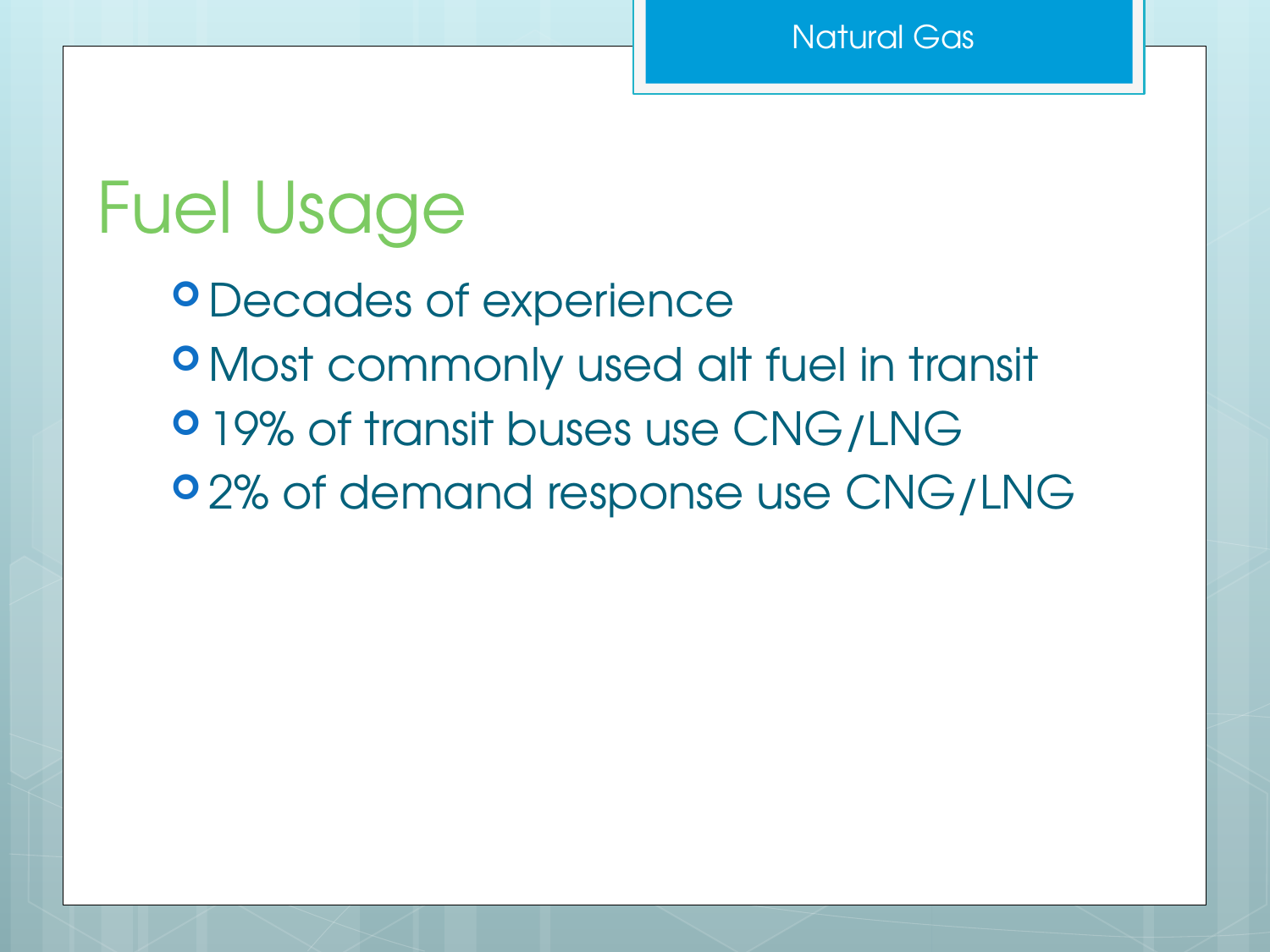

Natural Gas
# Fuel Usage
Decades of experience
Most commonly used alt fuel in transit
19% of transit buses use CNG/LNG
2% of demand response use CNG/LNG